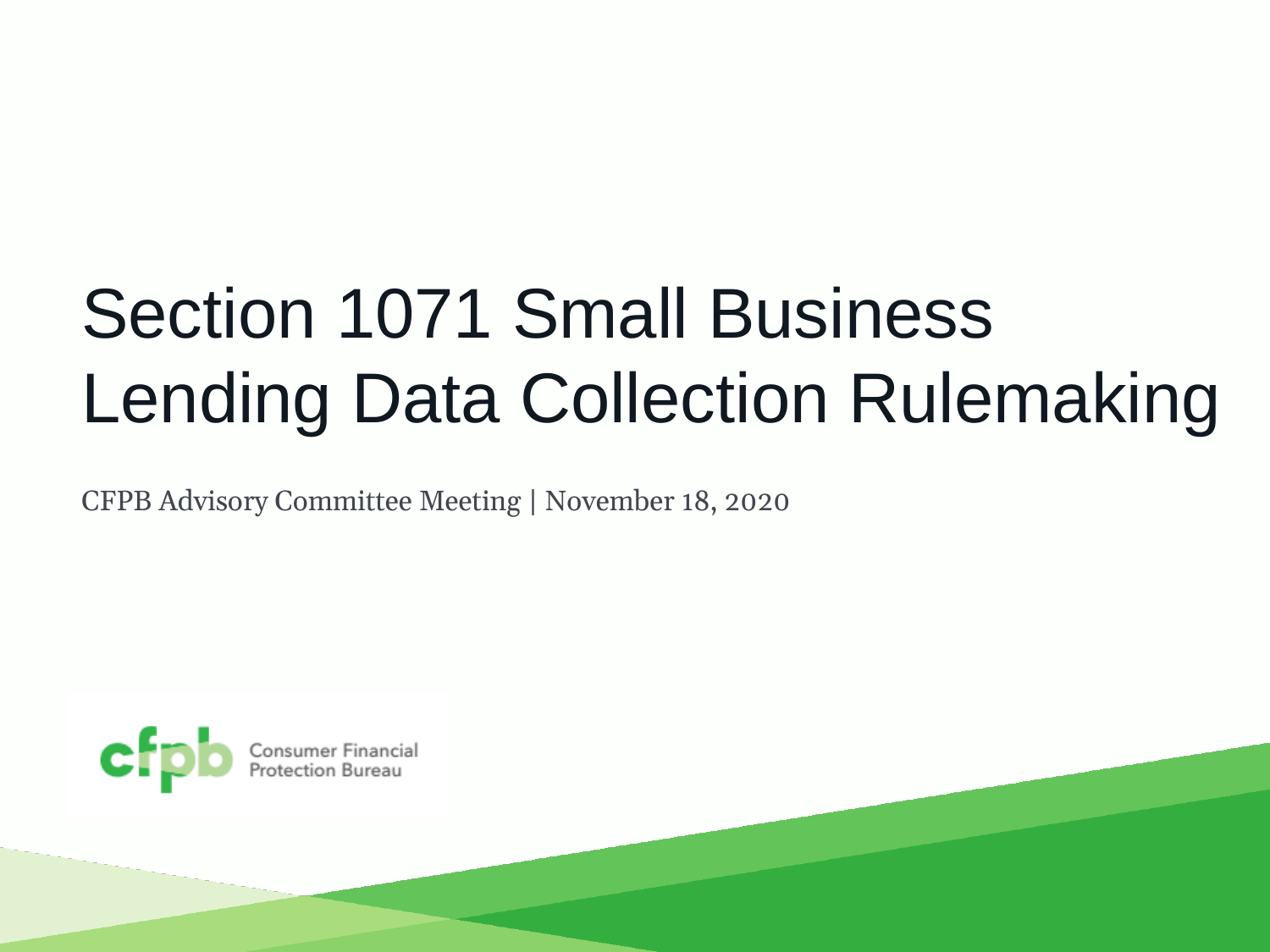

# Section 1071 Small Business Lending Data Collection Rulemaking
CFPB Advisory Committee Meeting | November 18, 2020